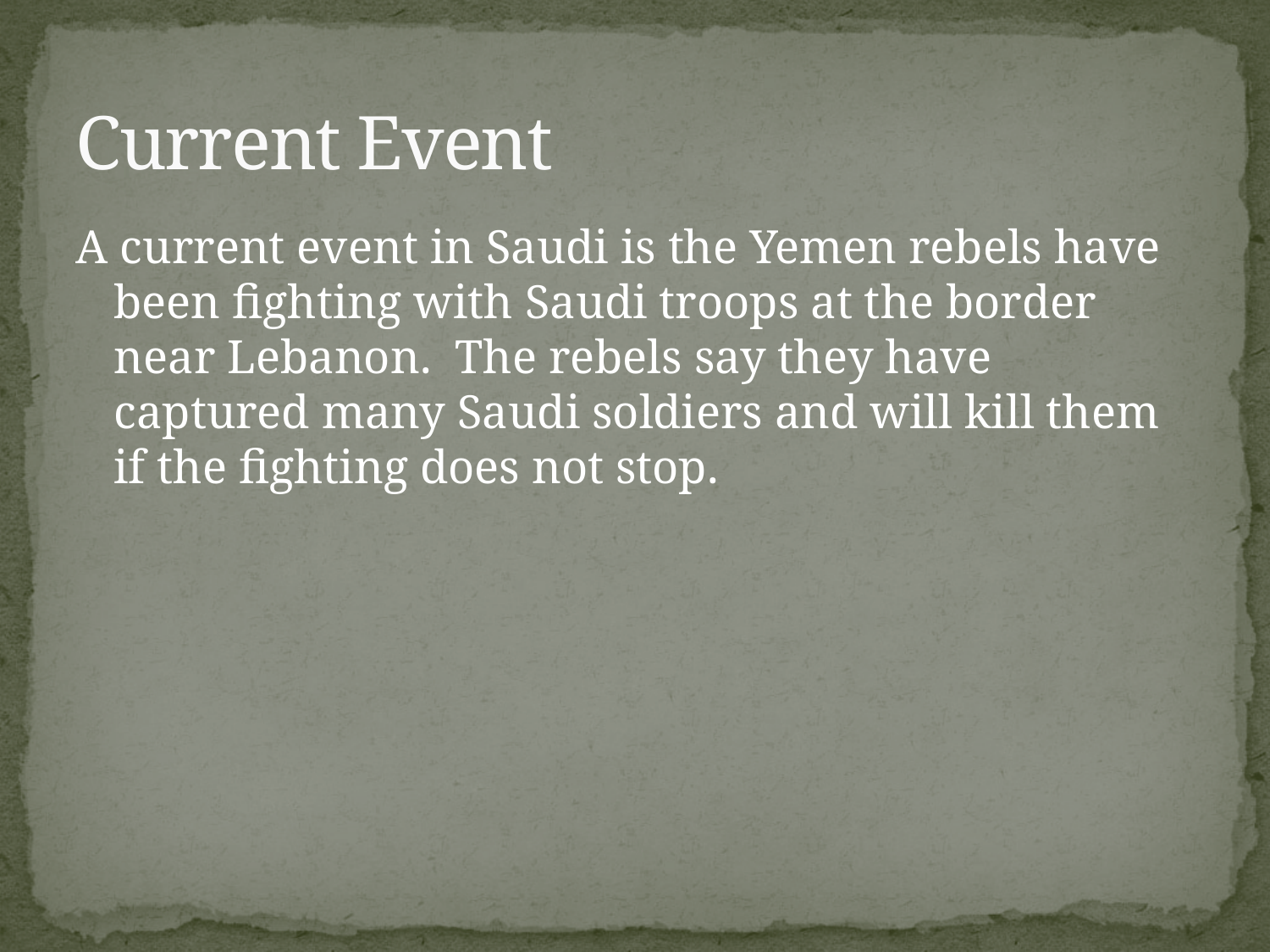

# Current Event
A current event in Saudi is the Yemen rebels have been fighting with Saudi troops at the border near Lebanon.  The rebels say they have captured many Saudi soldiers and will kill them if the fighting does not stop.